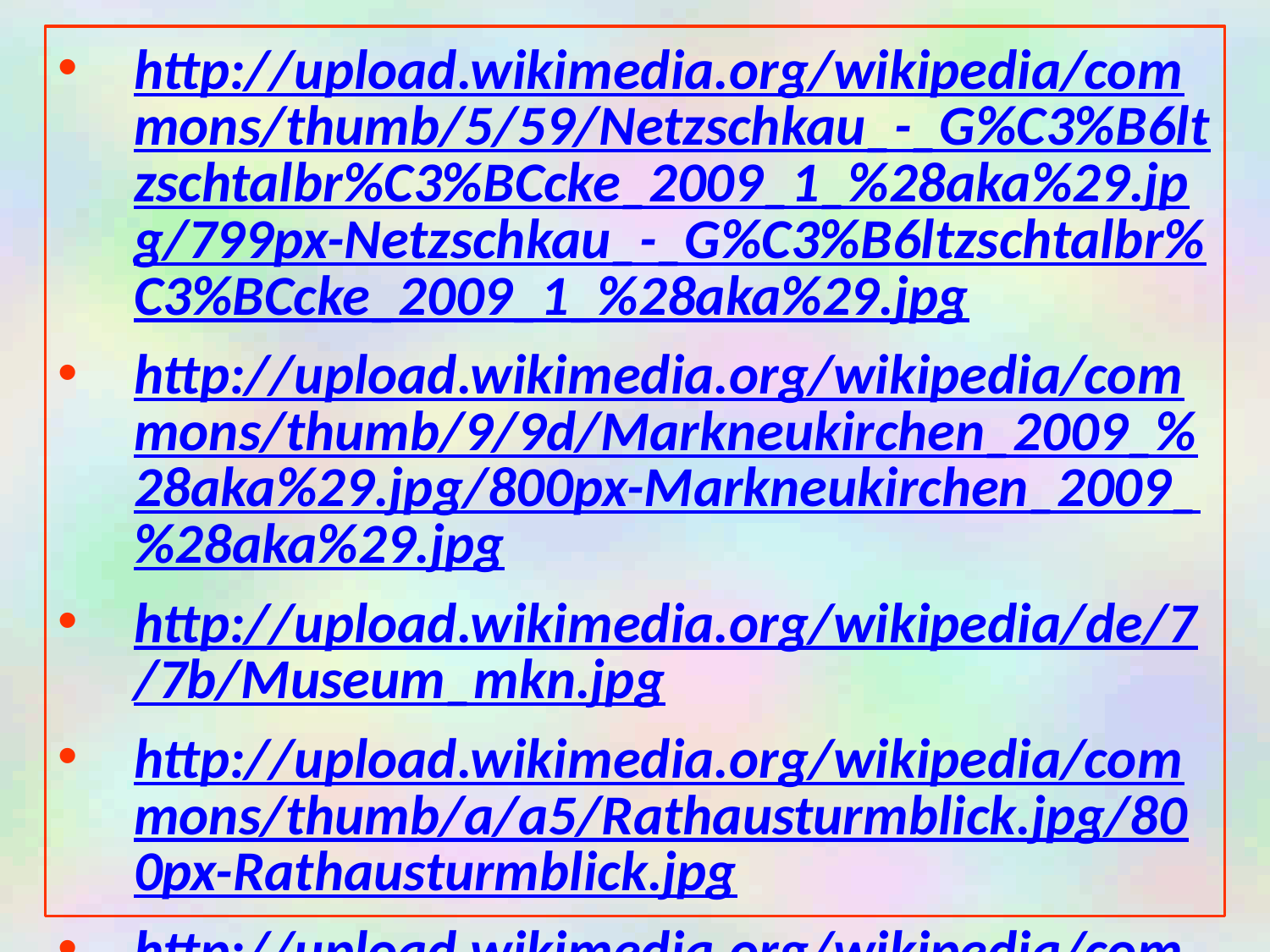

http://upload.wikimedia.org/wikipedia/commons/thumb/5/59/Netzschkau_-_G%C3%B6ltzschtalbr%C3%BCcke_2009_1_%28aka%29.jpg/799px-Netzschkau_-_G%C3%B6ltzschtalbr%C3%BCcke_2009_1_%28aka%29.jpg
http://upload.wikimedia.org/wikipedia/commons/thumb/9/9d/Markneukirchen_2009_%28aka%29.jpg/800px-Markneukirchen_2009_%28aka%29.jpg
http://upload.wikimedia.org/wikipedia/de/7/7b/Museum_mkn.jpg
http://upload.wikimedia.org/wikipedia/commons/thumb/a/a5/Rathausturmblick.jpg/800px-Rathausturmblick.jpg
http://upload.wikimedia.org/wikipedia/commons/thumb/0/05/Rathausturm.jpg/800px-Rathausturm.jpg
http://upload.wikimedia.org/wikipedia/de/thumb/1/19/Plauen_St._Johanniskirche_-_Kirche_St._Johannis_-_Foto_2009_Wolfgang_Pehlemann_Wiesbaden_IMG_0766.jpg/525px-Plauen_St._Johanniskirche_-_Kirche_St._Johannis_-_Foto_2009_Wolfgang_Pehlemann_Wiesbaden_IMG_0766.jpg
http://upload.wikimedia.org/wikipedia/commons/thumb/5/52/Vogtland-Theater.jpg/785px-Vogtland-Theater.jpg
http://upload.wikimedia.org/wikipedia/commons/thumb/a/af/Plauen_Kunstuhr_am_Alten_Rathaus.jpg/289px-Plauen_Kunstuhr_am_Alten_Rathaus.jpg
http://upload.wikimedia.org/wikipedia/commons/thumb/a/ab/Plauen_Altes_Rathaus.jpg/800px-Plauen_Altes_Rathaus.jpg